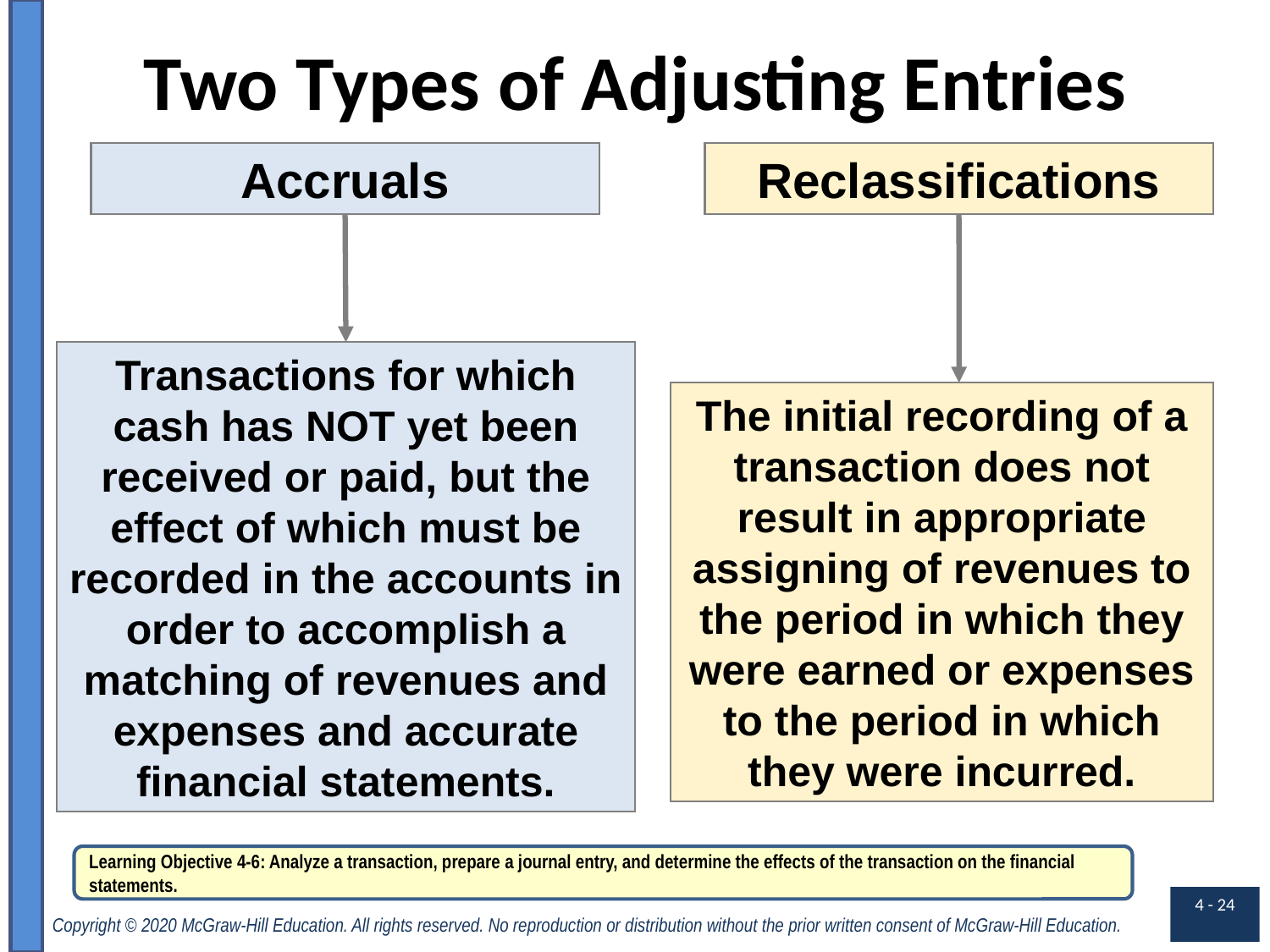

# Two Types of Adjusting Entries
Accruals
Reclassifications
Transactions for which cash has NOT yet been received or paid, but the effect of which must be recorded in the accounts in order to accomplish a matching of revenues and expenses and accurate financial statements.
The initial recording of a transaction does not result in appropriate assigning of revenues to the period in which they were earned or expenses to the period in which they were incurred.
Learning Objective 4-6: Analyze a transaction, prepare a journal entry, and determine the effects of the transaction on the financial statements.